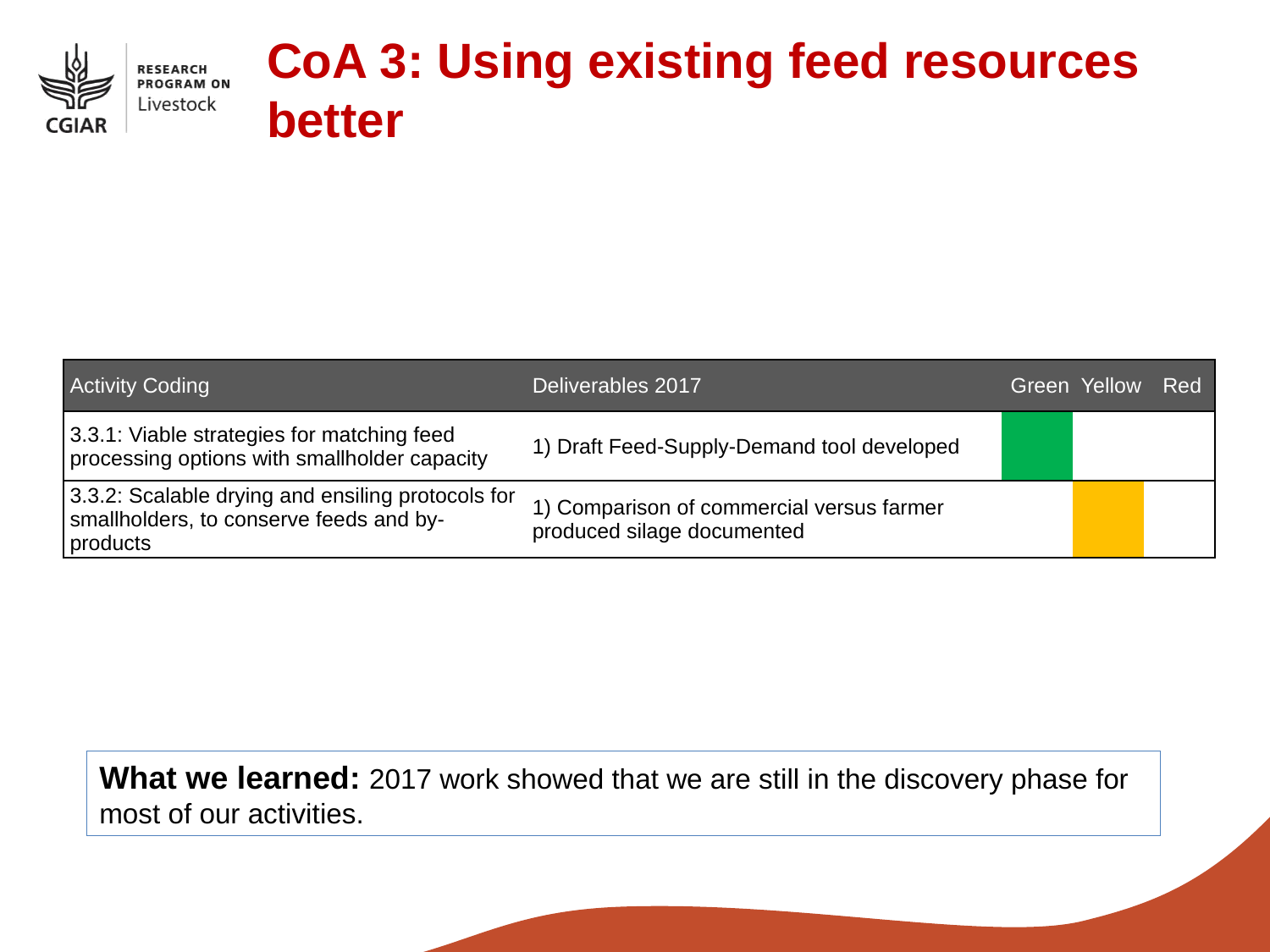

CoA 3: Using existing feed resources better
| Activity Coding | Deliverables 2017 | Green | Yellow | Red |
| --- | --- | --- | --- | --- |
| 3.3.1: Viable strategies for matching feed processing options with smallholder capacity | 1) Draft Feed-Supply-Demand tool developed |  |  |  |
| 3.3.2: Scalable drying and ensiling protocols for smallholders, to conserve feeds and by-products | 1) Comparison of commercial versus farmer produced silage documented |  |  |  |
What we learned: 2017 work showed that we are still in the discovery phase for most of our activities.